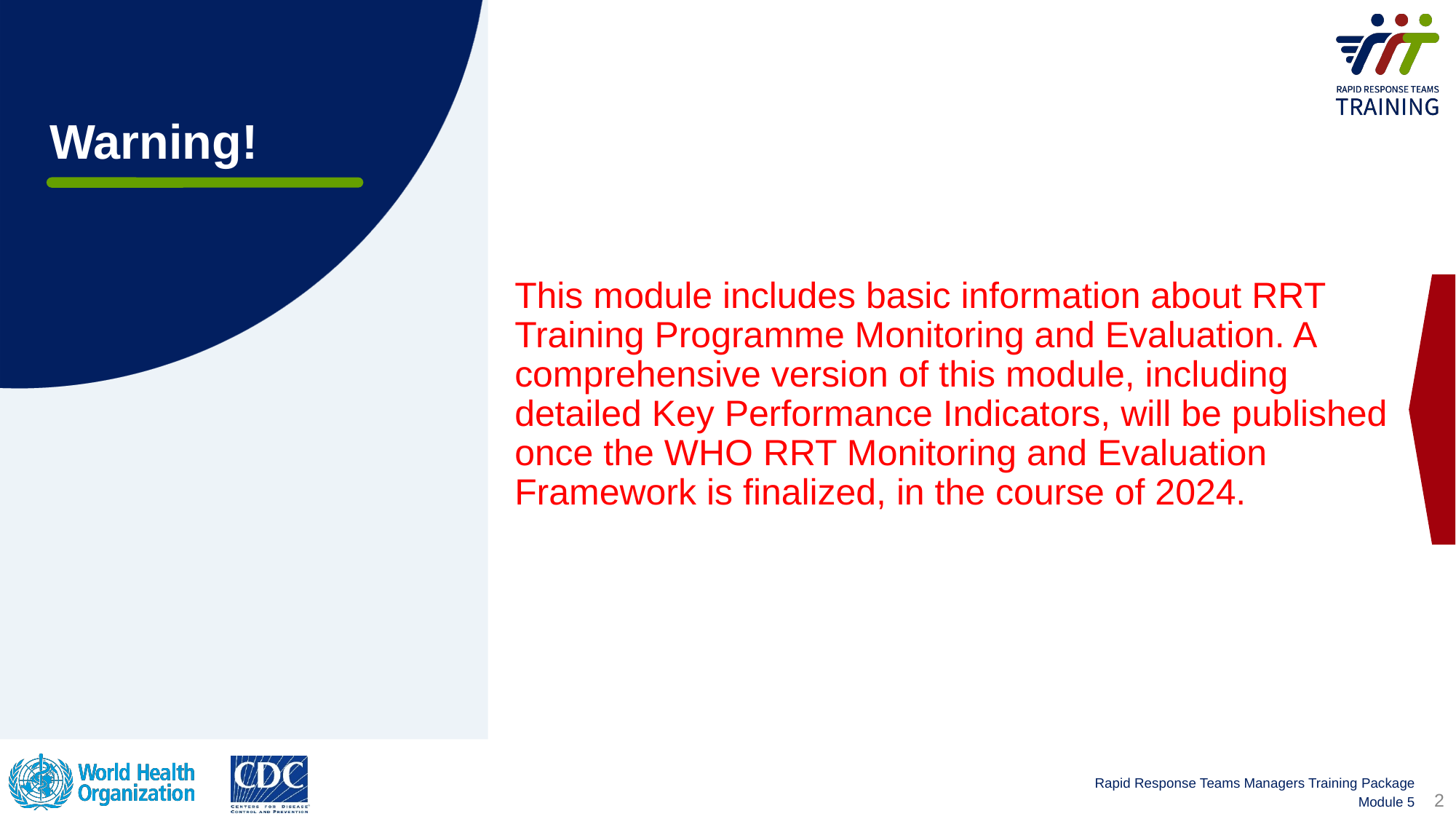

Warning!
This module includes basic information about RRT Training Programme Monitoring and Evaluation. A comprehensive version of this module, including detailed Key Performance Indicators, will be published once the WHO RRT Monitoring and Evaluation Framework is finalized, in the course of 2024.

2